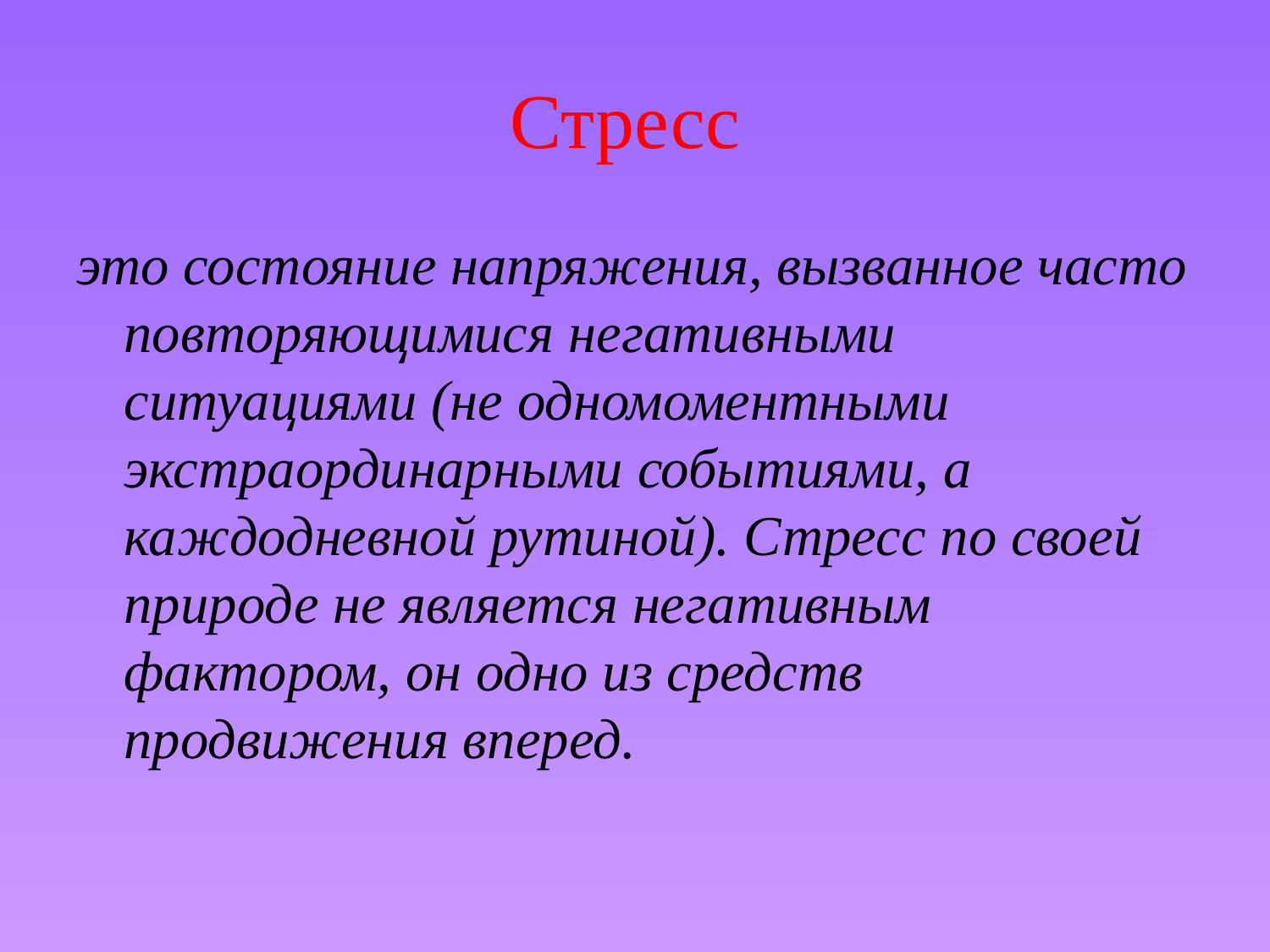

# Стресс
это состояние напряжения, вызванное часто повторяющимися негативными ситуациями (не одномоментными экстраординарными событиями, а каждодневной рутиной). Стресс по своей природе не является негативным фактором, он одно из средств продвижения вперед.